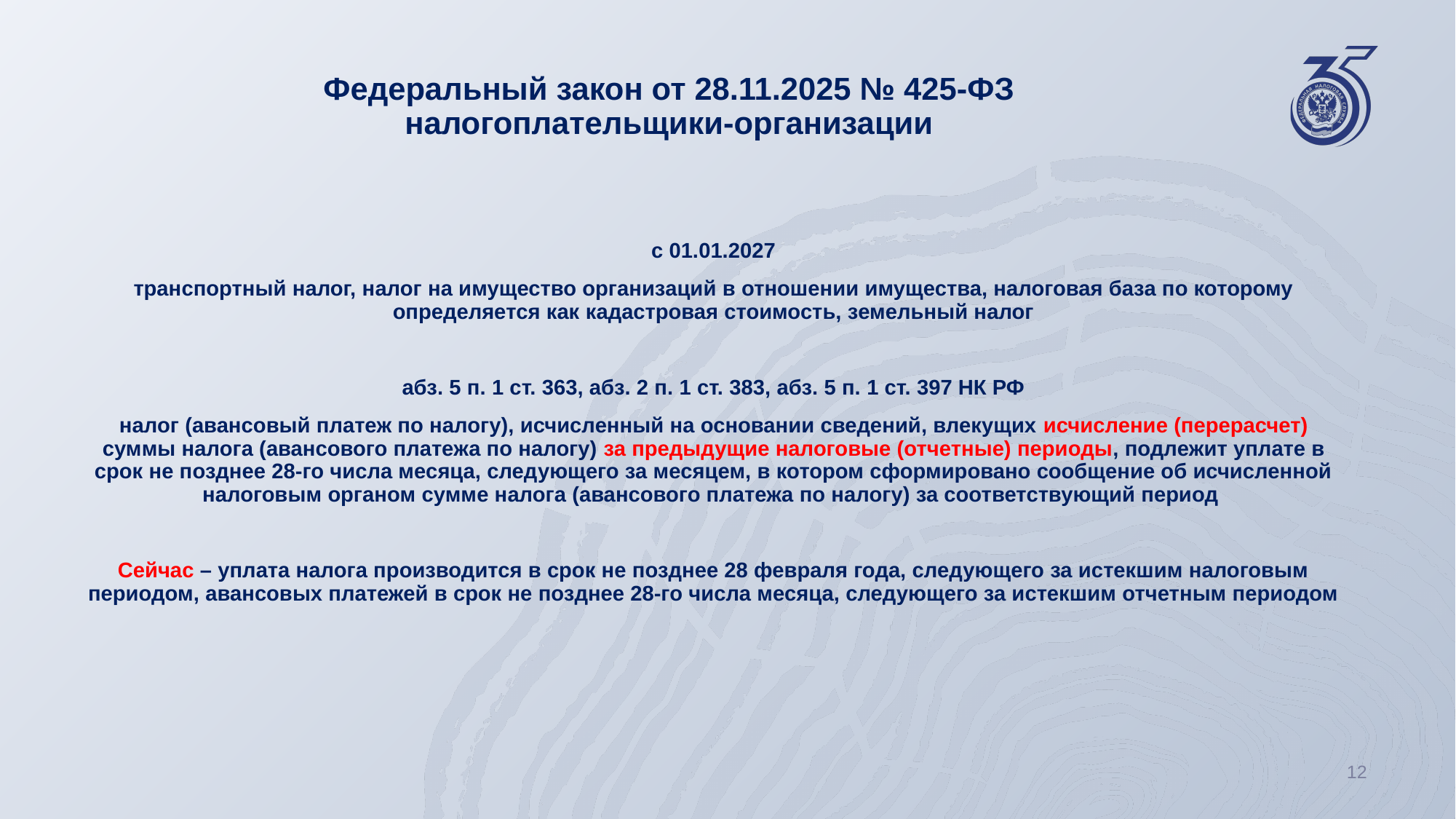

# Федеральный закон от 28.11.2025 № 425-ФЗ налогоплательщики-организации
с 01.01.2027
транспортный налог, налог на имущество организаций в отношении имущества, налоговая база по которому определяется как кадастровая стоимость, земельный налог

абз. 5 п. 1 ст. 363, абз. 2 п. 1 ст. 383, абз. 5 п. 1 ст. 397 НК РФ
налог (авансовый платеж по налогу), исчисленный на основании сведений, влекущих исчисление (перерасчет) суммы налога (авансового платежа по налогу) за предыдущие налоговые (отчетные) периоды, подлежит уплате в срок не позднее 28-го числа месяца, следующего за месяцем, в котором сформировано сообщение об исчисленной налоговым органом сумме налога (авансового платежа по налогу) за соответствующий период

Сейчас – уплата налога производится в срок не позднее 28 февраля года, следующего за истекшим налоговым периодом, авансовых платежей в срок не позднее 28-го числа месяца, следующего за истекшим отчетным периодом

12